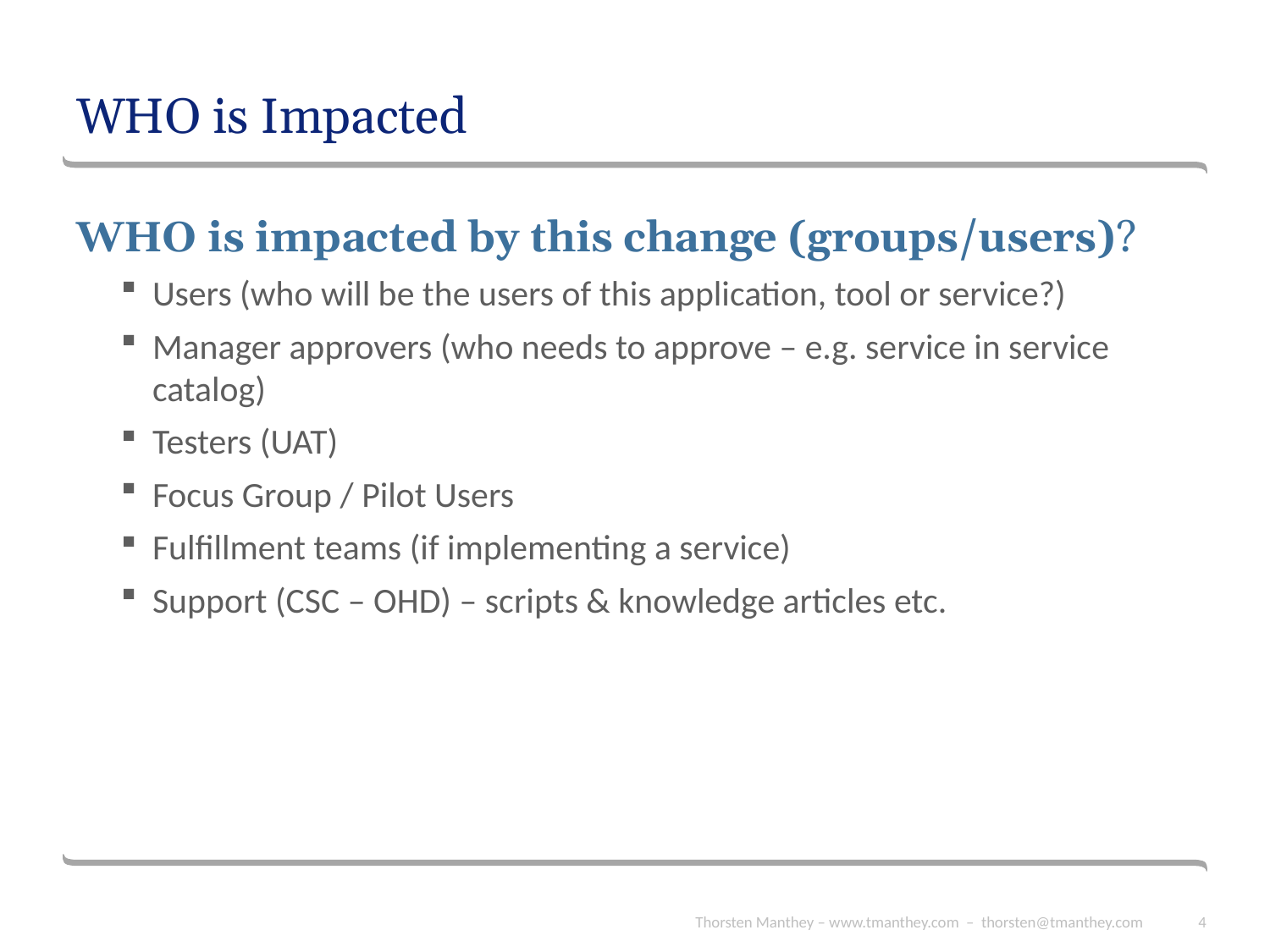

# WHO is Impacted
WHO is impacted by this change (groups/users)?
Users (who will be the users of this application, tool or service?)
Manager approvers (who needs to approve – e.g. service in service catalog)
Testers (UAT)
Focus Group / Pilot Users
Fulfillment teams (if implementing a service)
Support (CSC – OHD) – scripts & knowledge articles etc.
Thorsten Manthey – www.tmanthey.com  –  thorsten@tmanthey.com
4